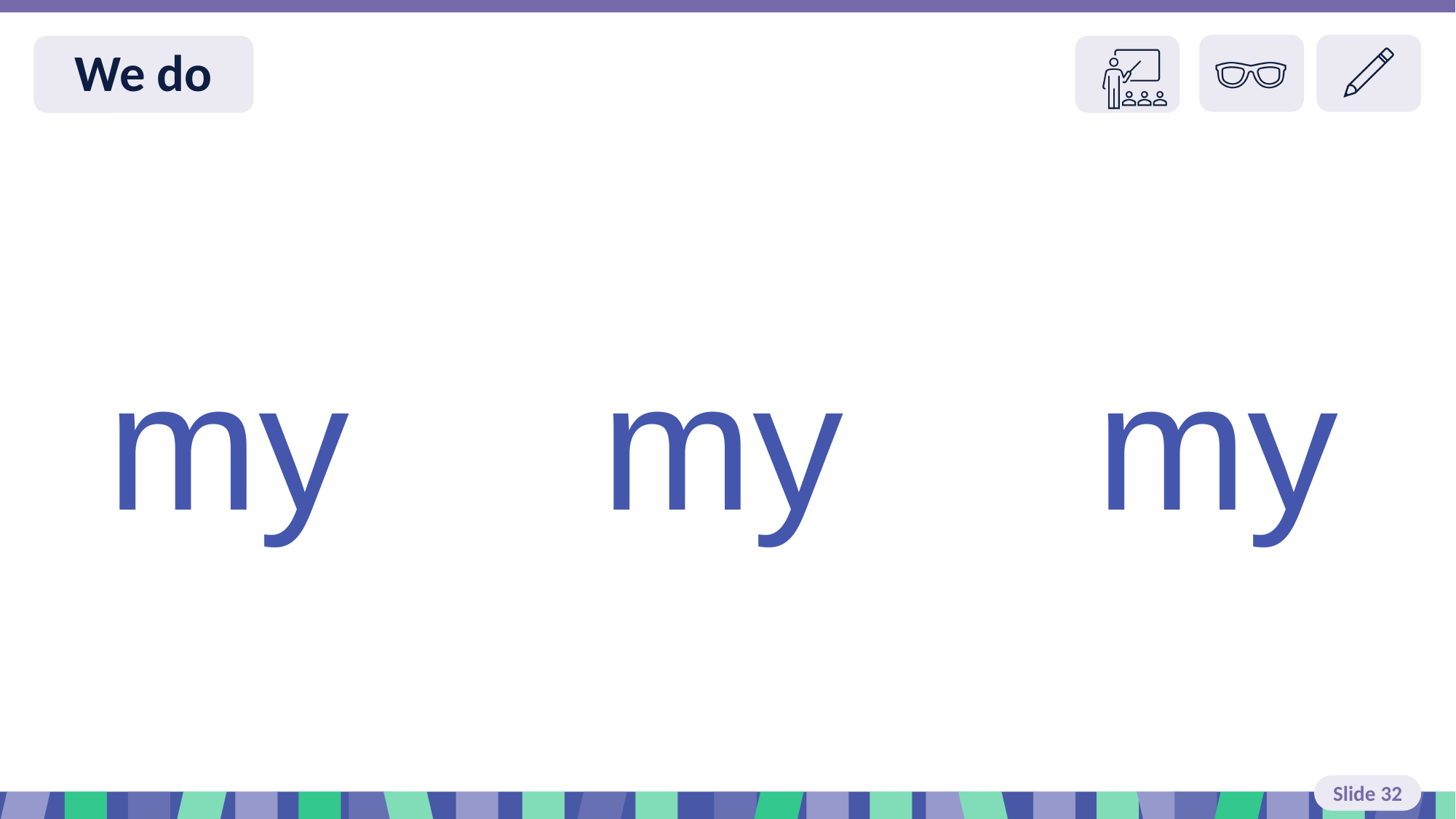

Slide 32 We do
my     my     my